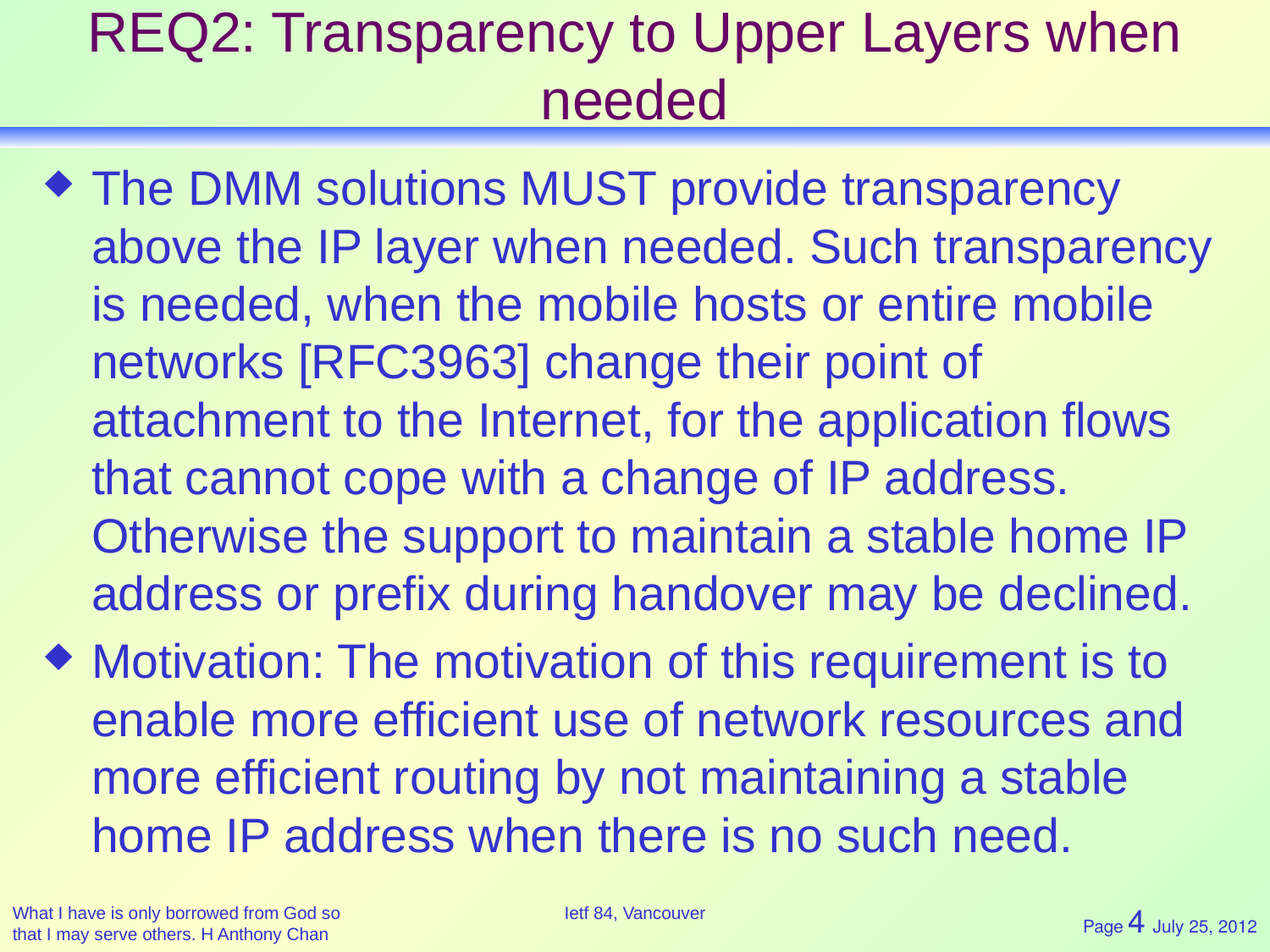

# REQ2: Transparency to Upper Layers when needed
The DMM solutions MUST provide transparency above the IP layer when needed. Such transparency is needed, when the mobile hosts or entire mobile networks [RFC3963] change their point of attachment to the Internet, for the application flows that cannot cope with a change of IP address. Otherwise the support to maintain a stable home IP address or prefix during handover may be declined.
Motivation: The motivation of this requirement is to enable more efficient use of network resources and more efficient routing by not maintaining a stable home IP address when there is no such need.